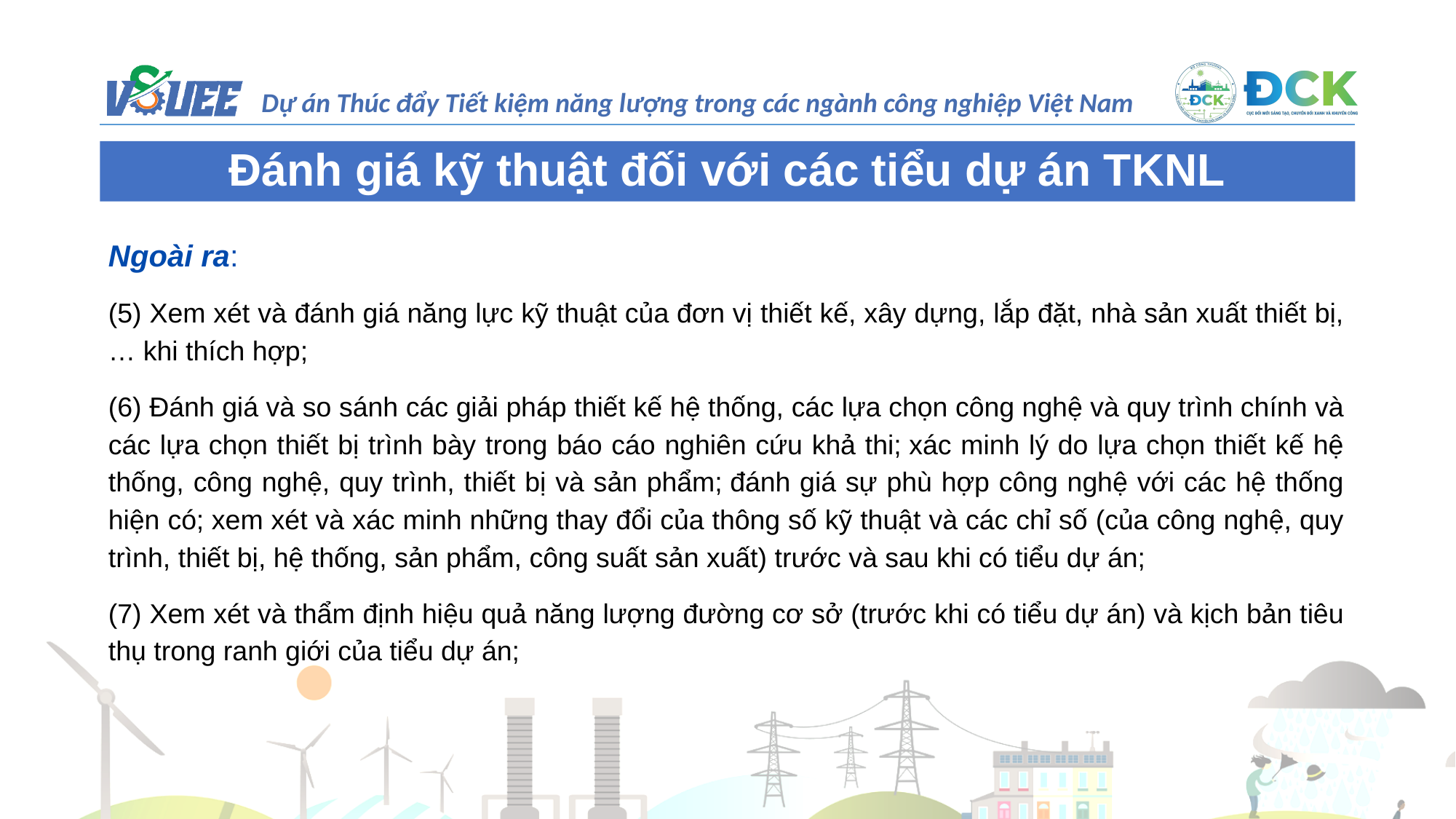

Đánh giá kỹ thuật đối với các tiểu dự án TKNL
Ngoài ra:
(5) Xem xét và đánh giá năng lực kỹ thuật của đơn vị thiết kế, xây dựng, lắp đặt, nhà sản xuất thiết bị,… khi thích hợp;
(6) Đánh giá và so sánh các giải pháp thiết kế hệ thống, các lựa chọn công nghệ và quy trình chính và các lựa chọn thiết bị trình bày trong báo cáo nghiên cứu khả thi; xác minh lý do lựa chọn thiết kế hệ thống, công nghệ, quy trình, thiết bị và sản phẩm; đánh giá sự phù hợp công nghệ với các hệ thống hiện có; xem xét và xác minh những thay đổi của thông số kỹ thuật và các chỉ số (của công nghệ, quy trình, thiết bị, hệ thống, sản phẩm, công suất sản xuất) trước và sau khi có tiểu dự án;
(7) Xem xét và thẩm định hiệu quả năng lượng đường cơ sở (trước khi có tiểu dự án) và kịch bản tiêu thụ trong ranh giới của tiểu dự án;